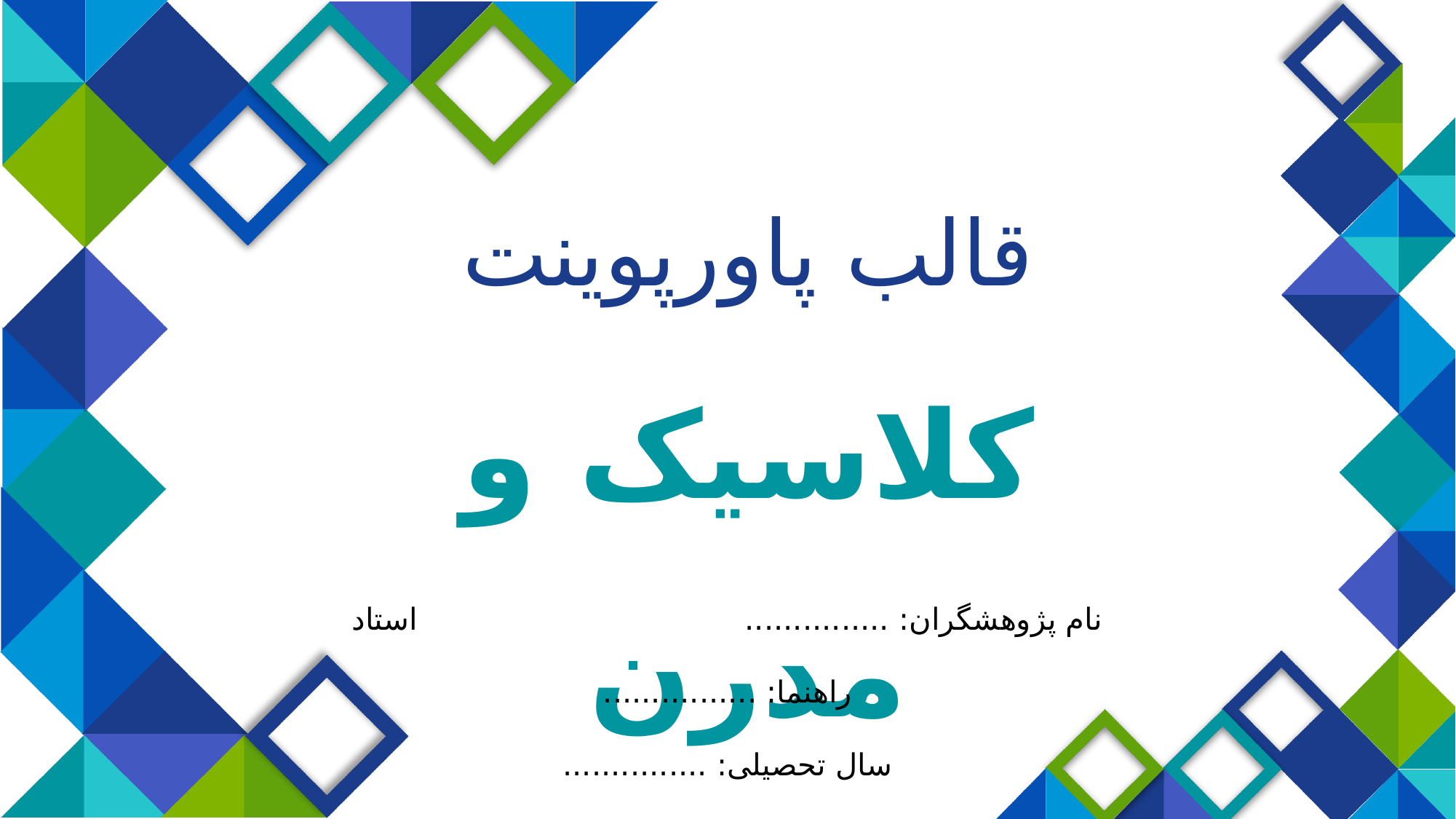

قالب پاورپوینت
کلاسیک و مدرن
نام پژوهشگران: ...............                                  استاد راهنما: ................
سال تحصیلی: ...............